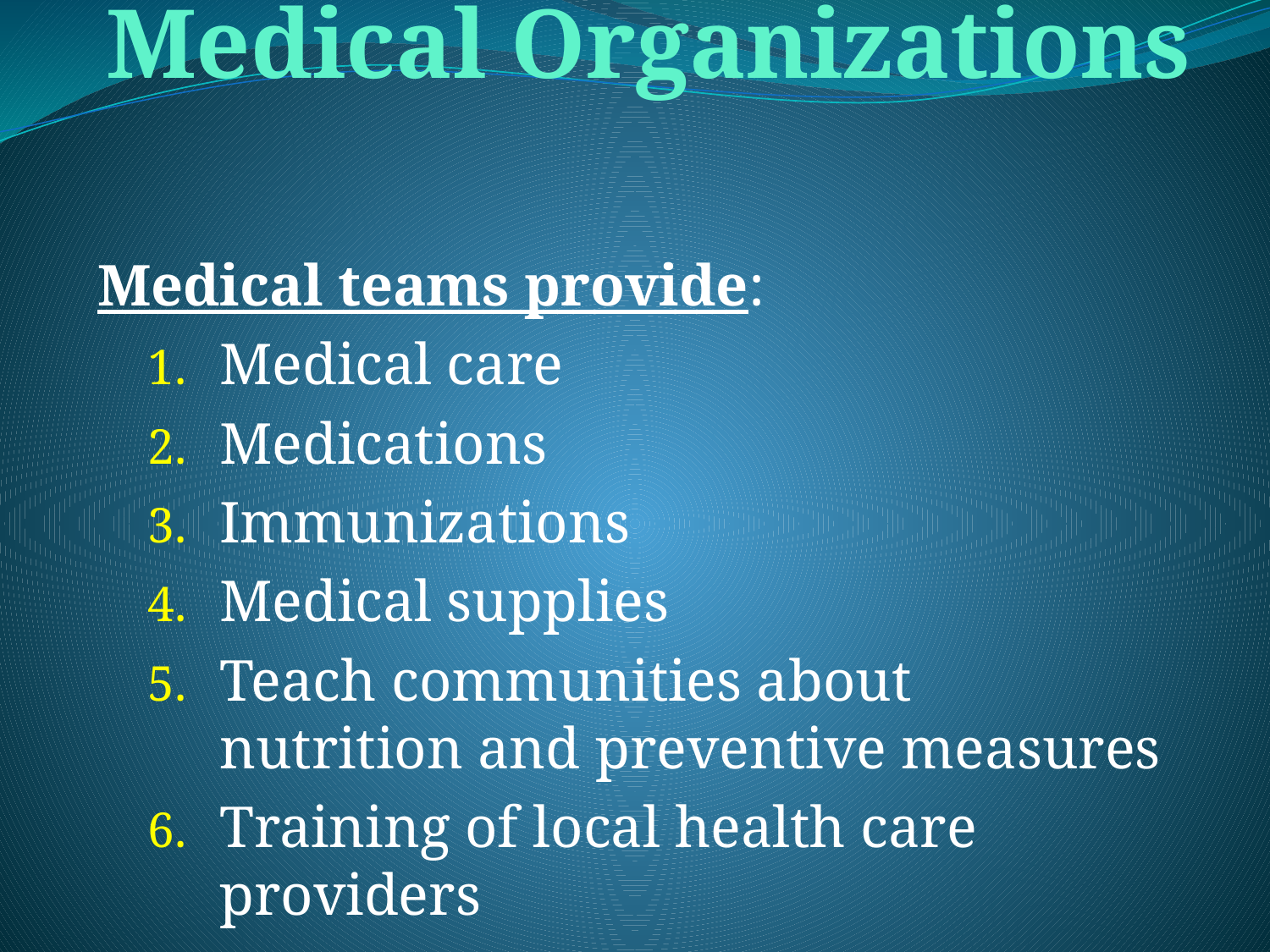

# Medical Organizations
 Medical teams provide:
Medical care
Medications
Immunizations
Medical supplies
Teach communities about nutrition and preventive measures
Training of local health care providers